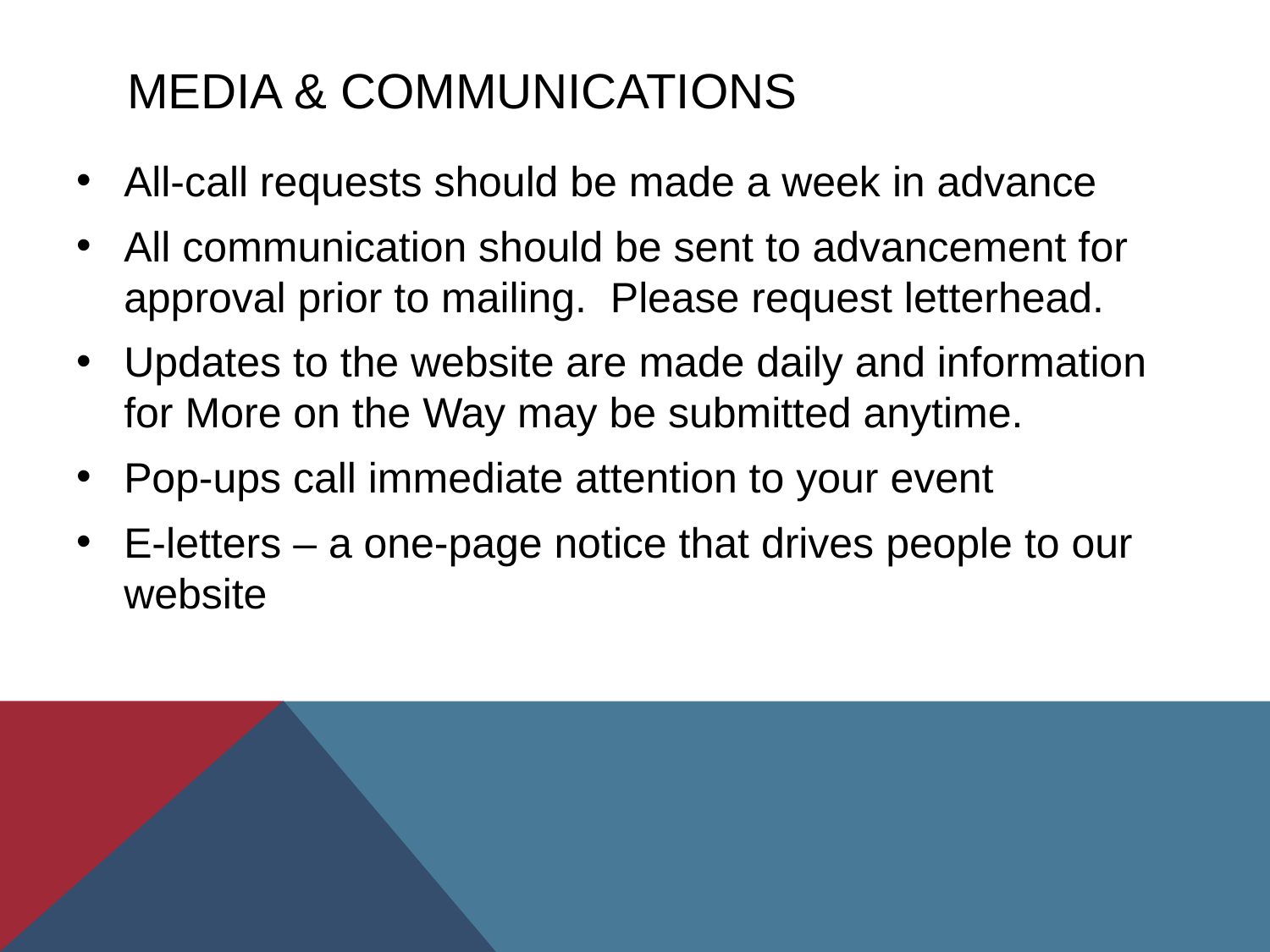

# Media & Communications
All-call requests should be made a week in advance
All communication should be sent to advancement for approval prior to mailing.  Please request letterhead.
Updates to the website are made daily and information for More on the Way may be submitted anytime.
Pop-ups call immediate attention to your event
E-letters – a one-page notice that drives people to our website